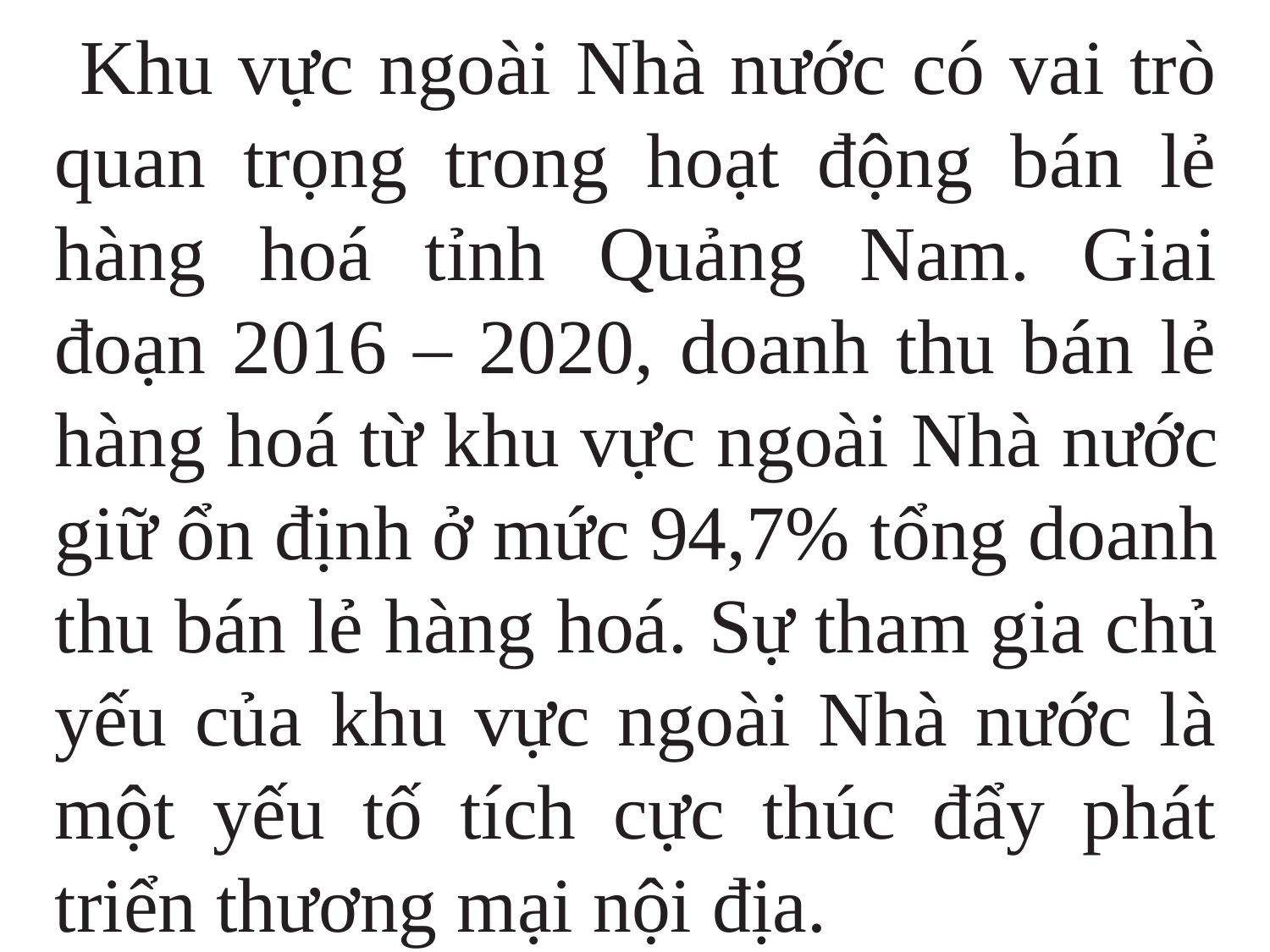

Khu vực ngoài Nhà nước có vai trò quan trọng trong hoạt động bán lẻ hàng hoá tỉnh Quảng Nam. Giai đoạn 2016 – 2020, doanh thu bán lẻ hàng hoá từ khu vực ngoài Nhà nước giữ ổn định ở mức 94,7% tổng doanh thu bán lẻ hàng hoá. Sự tham gia chủ yếu của khu vực ngoài Nhà nước là một yếu tố tích cực thúc đẩy phát triển thương mại nội địa.